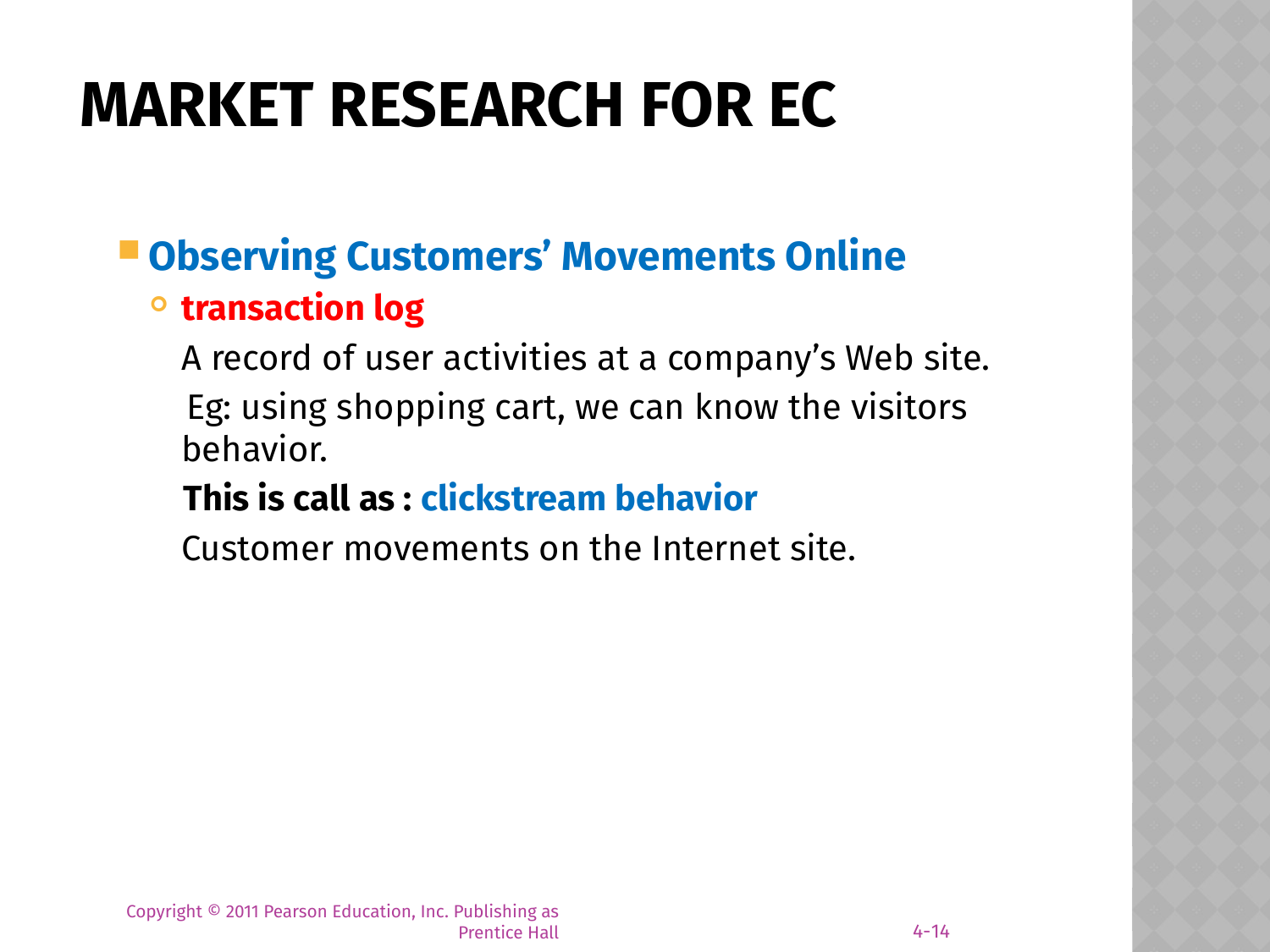

# MARKET RESEARCH FOR EC
Observing Customers’ Movements Online
transaction log
	A record of user activities at a company’s Web site.
    Eg: using shopping cart, we can know the visitors behavior.
    This is call as : clickstream behavior
	Customer movements on the Internet site.
4-14
Copyright © 2011 Pearson Education, Inc. Publishing as Prentice Hall